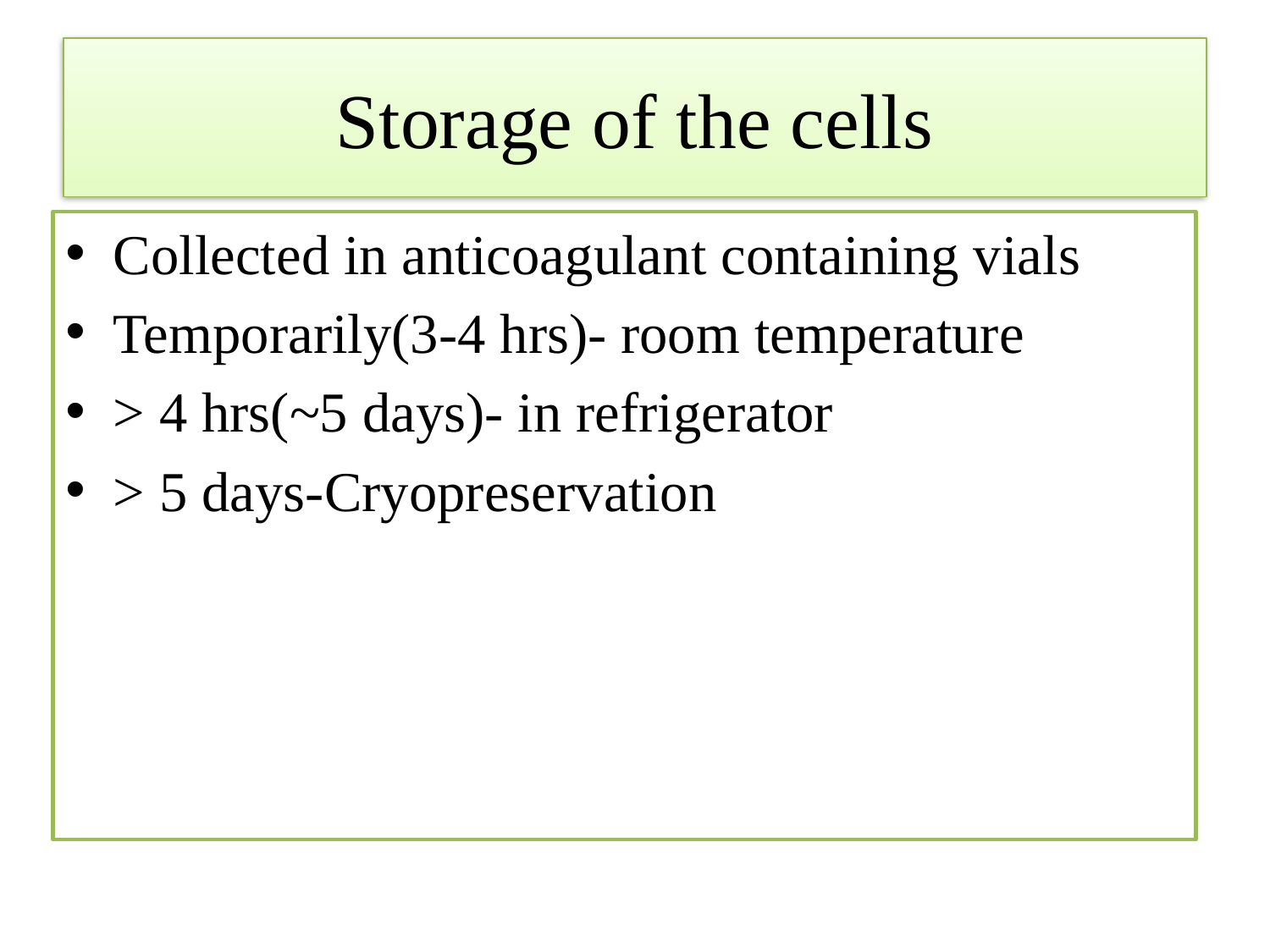

# Storage of the cells
Collected in anticoagulant containing vials
Temporarily(3-4 hrs)- room temperature
> 4 hrs(~5 days)- in refrigerator
> 5 days-Cryopreservation